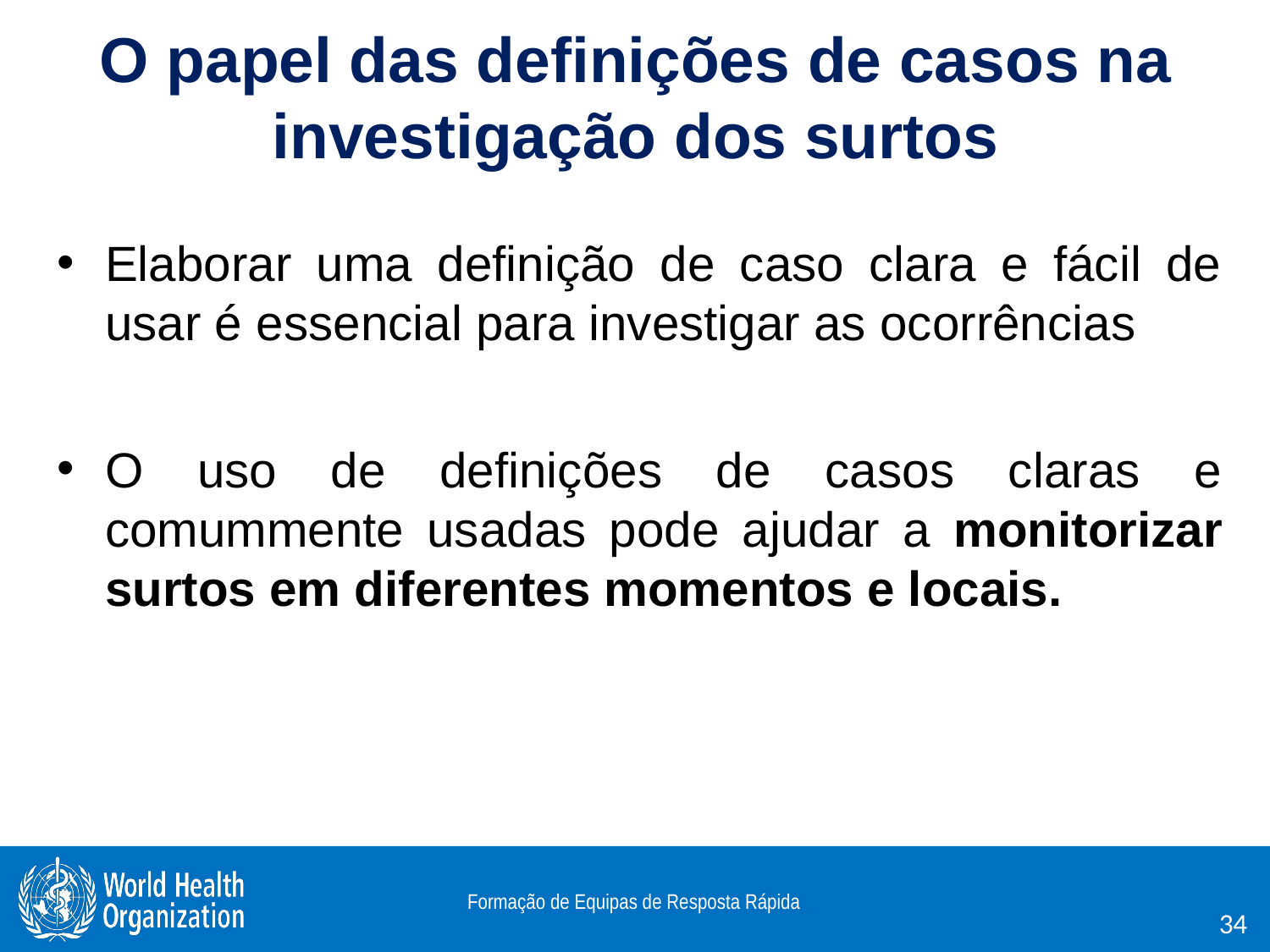

# O papel das definições de casos na investigação dos surtos
Elaborar uma definição de caso clara e fácil de usar é essencial para investigar as ocorrências

O uso de definições de casos claras e comummente usadas pode ajudar a monitorizar surtos em diferentes momentos e locais.